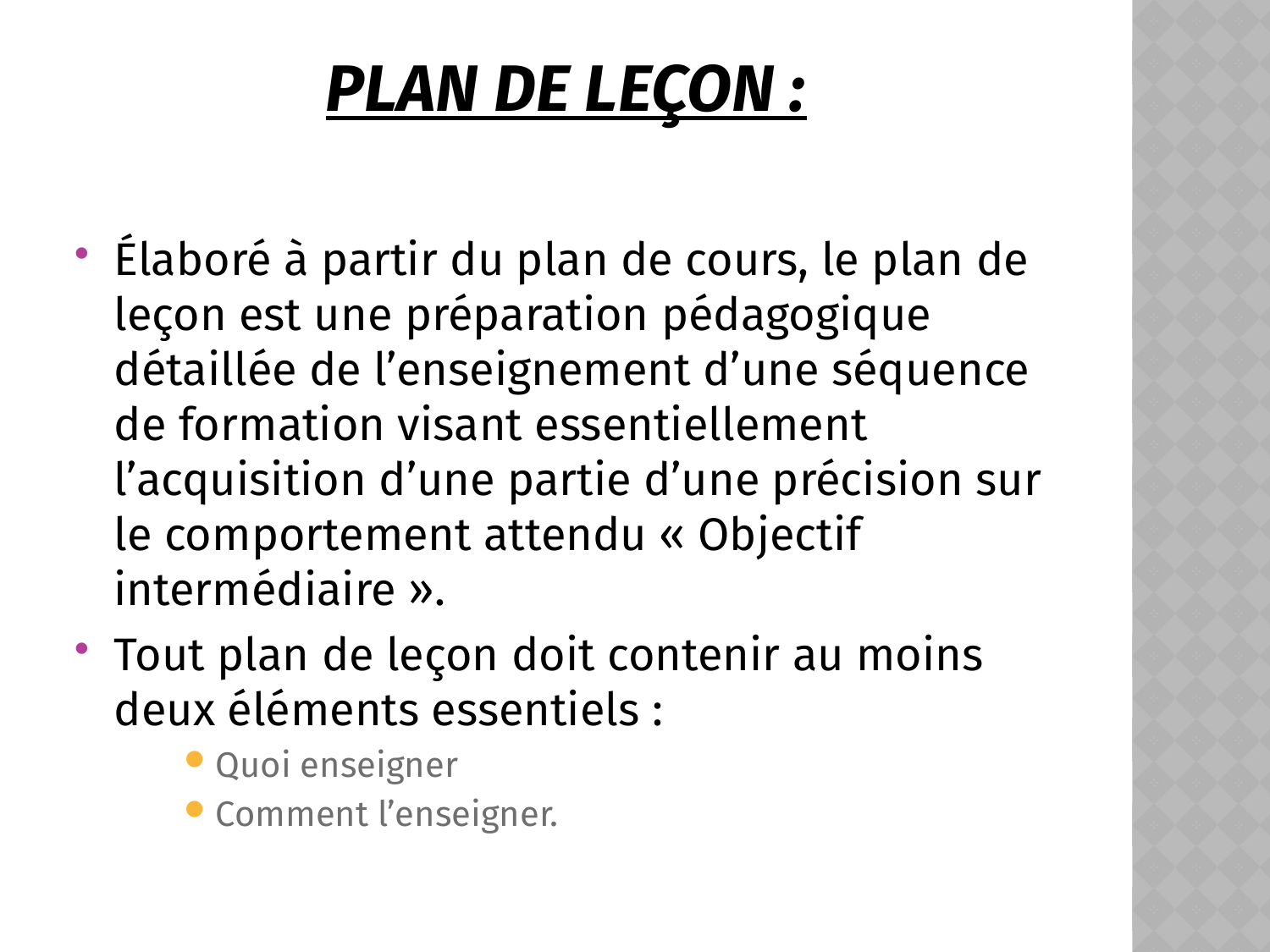

# PLAN DE LEÇON :
Élaboré à partir du plan de cours, le plan de leçon est une préparation pédagogique détaillée de l’enseignement d’une séquence de formation visant essentiellement l’acquisition d’une partie d’une précision sur le comportement attendu « Objectif intermédiaire ».
Tout plan de leçon doit contenir au moins deux éléments essentiels :
Quoi enseigner
Comment l’enseigner.